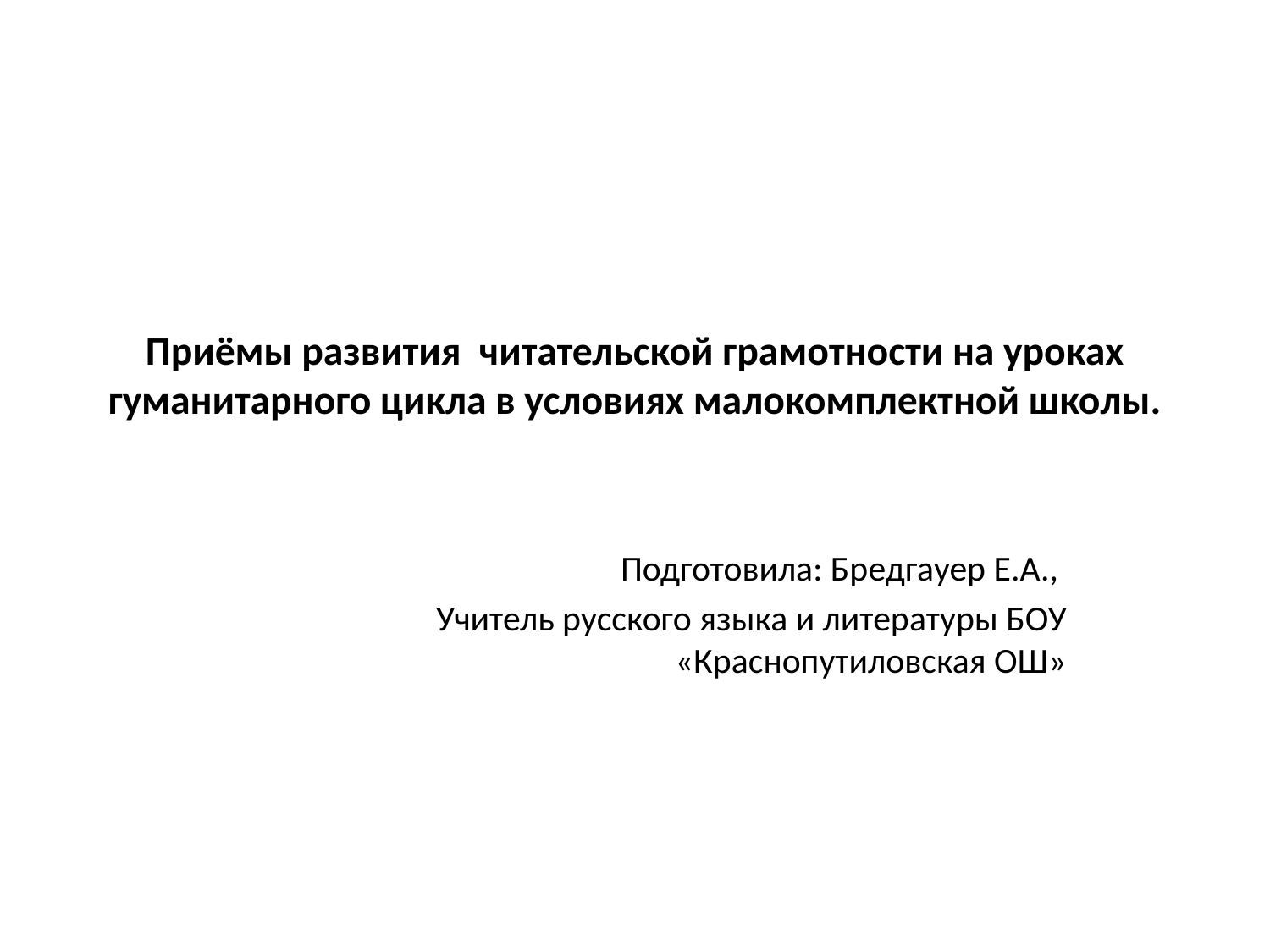

# Приёмы развития  читательской грамотности на уроках гуманитарного цикла в условиях малокомплектной школы.
Подготовила: Бредгауер Е.А.,
Учитель русского языка и литературы БОУ «Краснопутиловская ОШ»